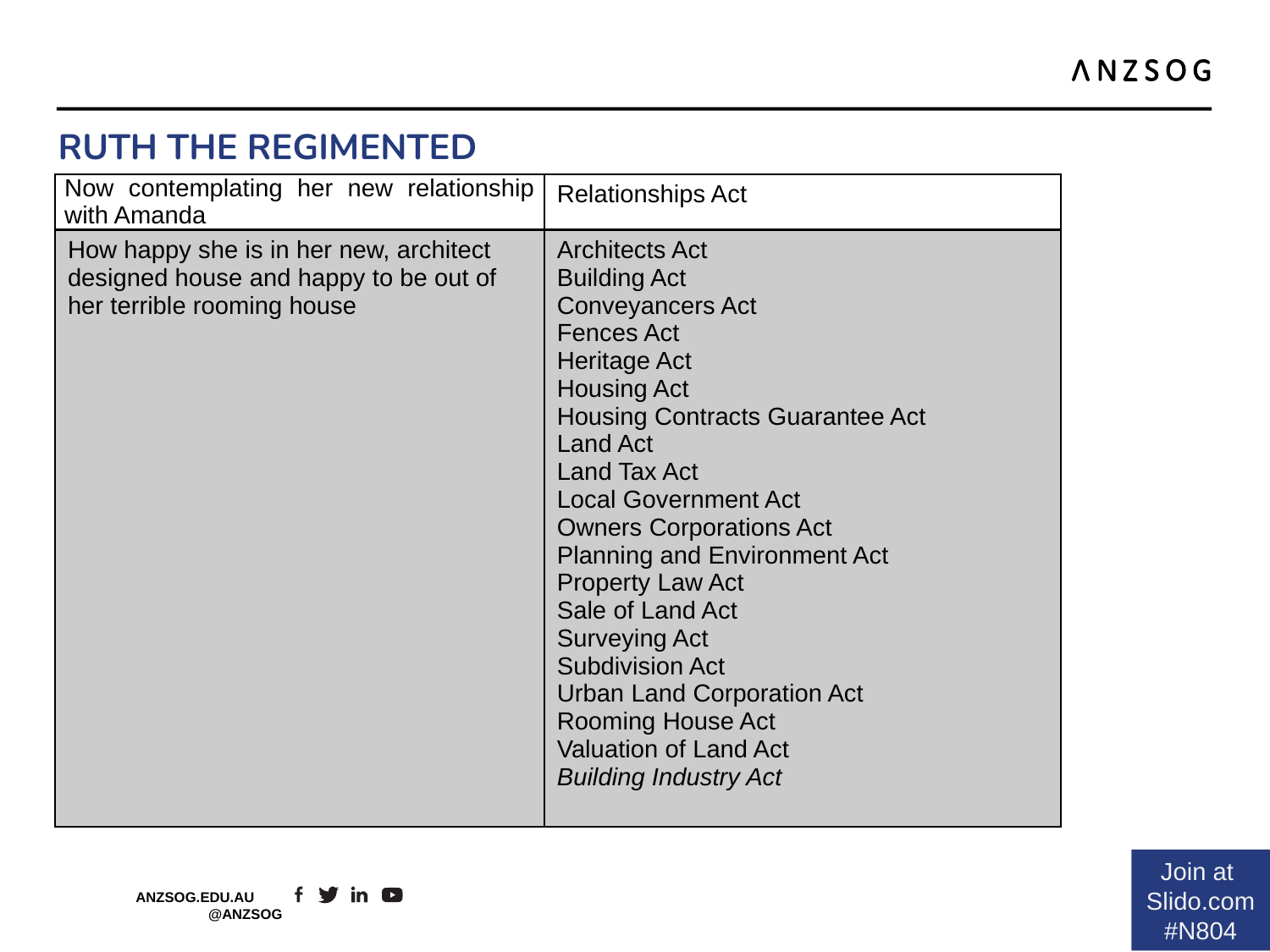

# Ruth the regimented
| Now contemplating her new relationship with Amanda | Relationships Act |
| --- | --- |
| How happy she is in her new, architect designed house and happy to be out of her terrible rooming house | Architects Act Building Act Conveyancers Act Fences Act Heritage Act Housing Act Housing Contracts Guarantee Act Land Act Land Tax Act Local Government Act Owners Corporations Act Planning and Environment Act Property Law Act Sale of Land Act Surveying Act Subdivision Act Urban Land Corporation Act Rooming House Act Valuation of Land Act Building Industry Act |
Join at
Slido.com
#N804